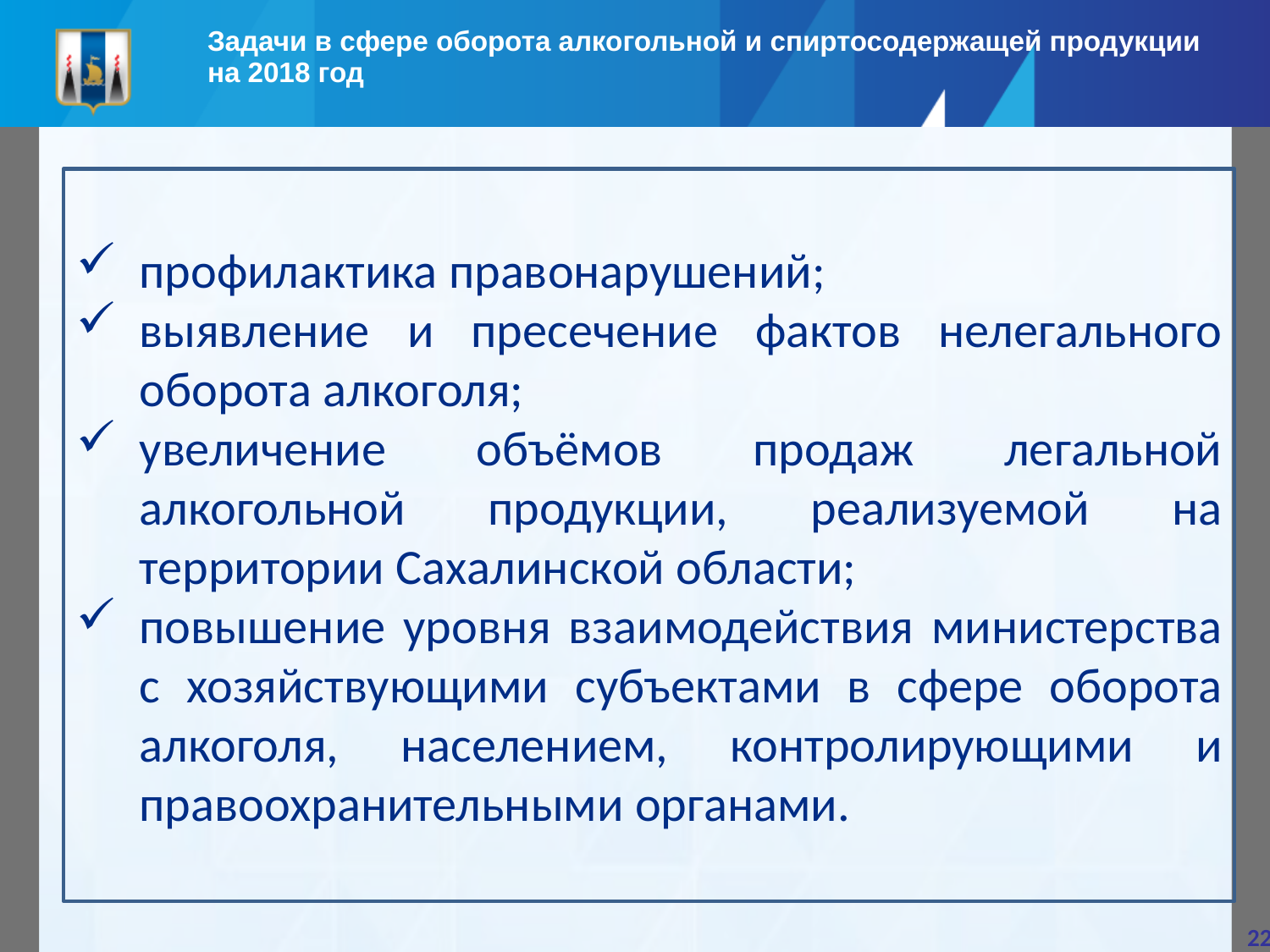

Задачи в сфере оборота алкогольной и спиртосодержащей продукции  на 2018 год
профилактика правонарушений;
выявление и пресечение фактов нелегального оборота алкоголя;
увеличение объёмов продаж легальной алкогольной продукции, реализуемой на территории Сахалинской области;
повышение уровня взаимодействия министерства с хозяйствующими субъектами в сфере оборота алкоголя, населением, контролирующими и правоохранительными органами.
22